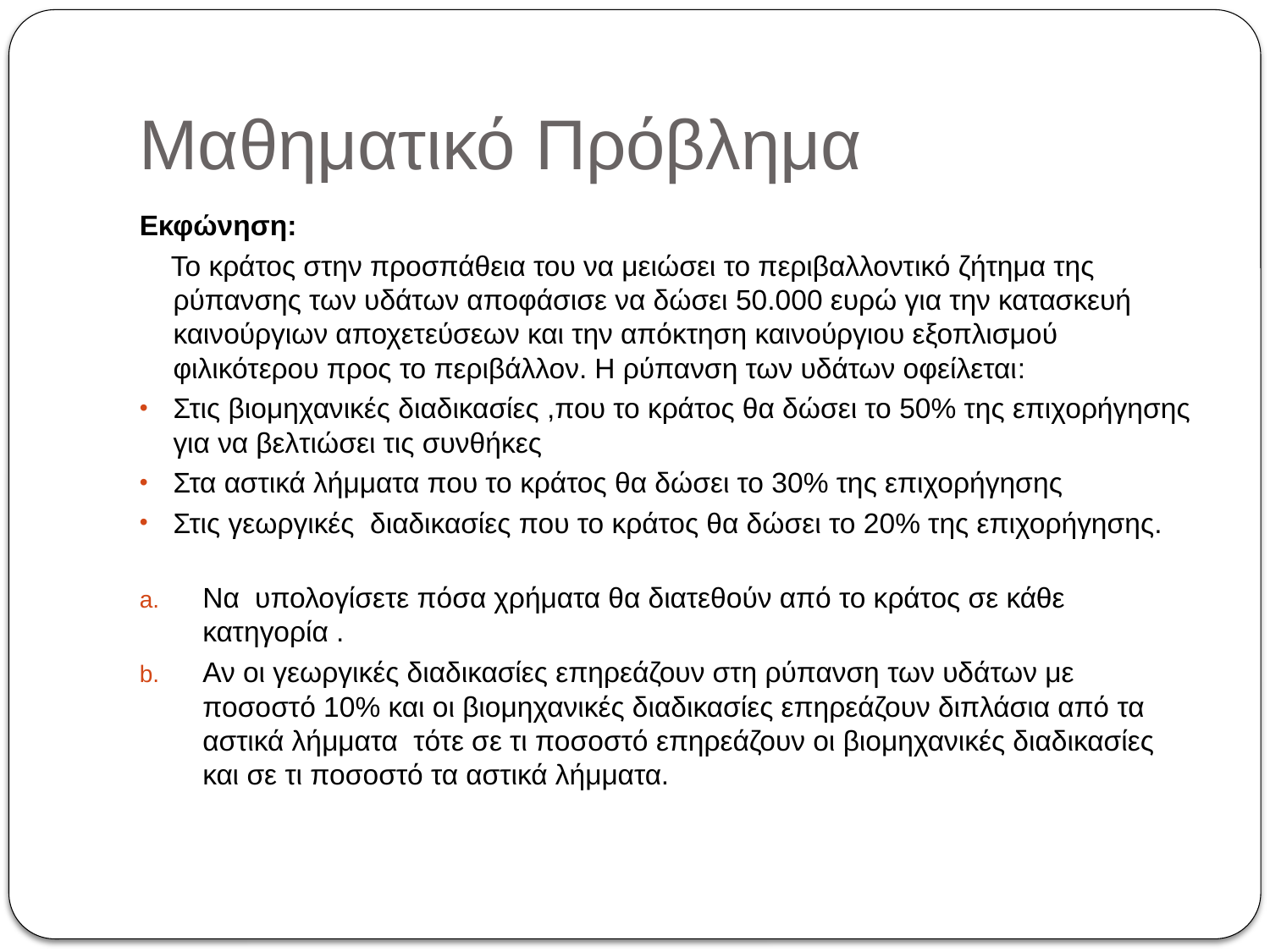

# Μαθηματικό Πρόβλημα
Εκφώνηση:
    Το κράτος στην προσπάθεια του να μειώσει το περιβαλλοντικό ζήτημα της ρύπανσης των υδάτων αποφάσισε να δώσει 50.000 ευρώ για την κατασκευή καινούργιων αποχετεύσεων και την απόκτηση καινούργιου εξοπλισμού φιλικότερου προς το περιβάλλον. Η ρύπανση των υδάτων οφείλεται:
Στις βιομηχανικές διαδικασίες ,που το κράτος θα δώσει το 50% της επιχορήγησης για να βελτιώσει τις συνθήκες
Στα αστικά λήμματα που το κράτος θα δώσει το 30% της επιχορήγησης
Στις γεωργικές  διαδικασίες που το κράτος θα δώσει το 20% της επιχορήγησης.
Να  υπολογίσετε πόσα χρήματα θα διατεθούν από το κράτος σε κάθε κατηγορία .
Αν οι γεωργικές διαδικασίες επηρεάζουν στη ρύπανση των υδάτων με ποσοστό 10% και οι βιομηχανικές διαδικασίες επηρεάζουν διπλάσια από τα αστικά λήμματα  τότε σε τι ποσοστό επηρεάζουν οι βιομηχανικές διαδικασίες και σε τι ποσοστό τα αστικά λήμματα.